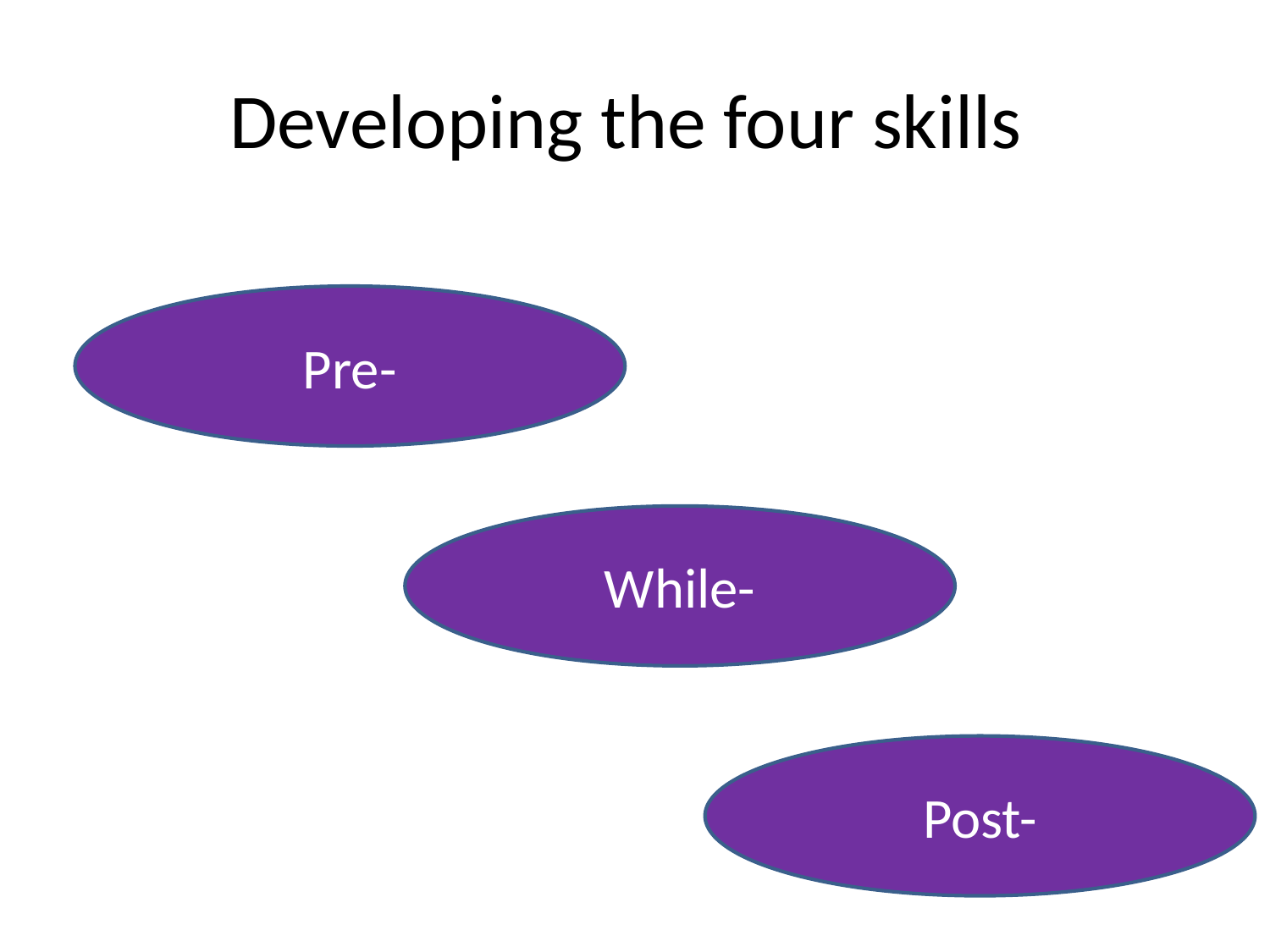

# Developing the four skills
Pre-
While-
Post-